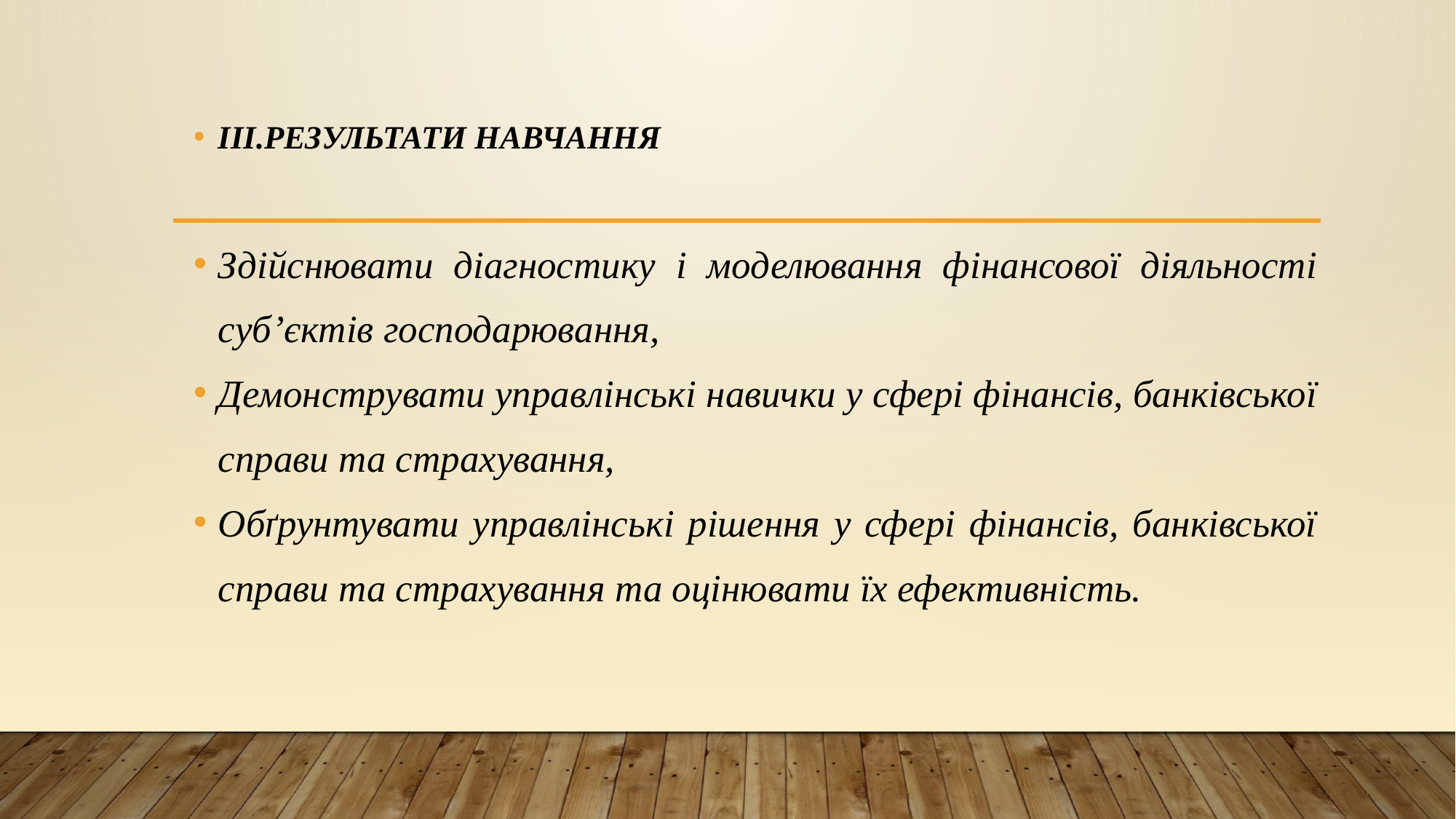

ІІІ.РЕЗУЛЬТАТИ НАВЧАННЯ

Здійснювати діагностику і моделювання фінансової діяльності суб’єктів господарювання,
Демонструвати управлінські навички у сфері фінансів, банківської справи та страхування,
Обґрунтувати управлінські рішення у сфері фінансів, банківської справи та страхування та оцінювати їх ефективність.